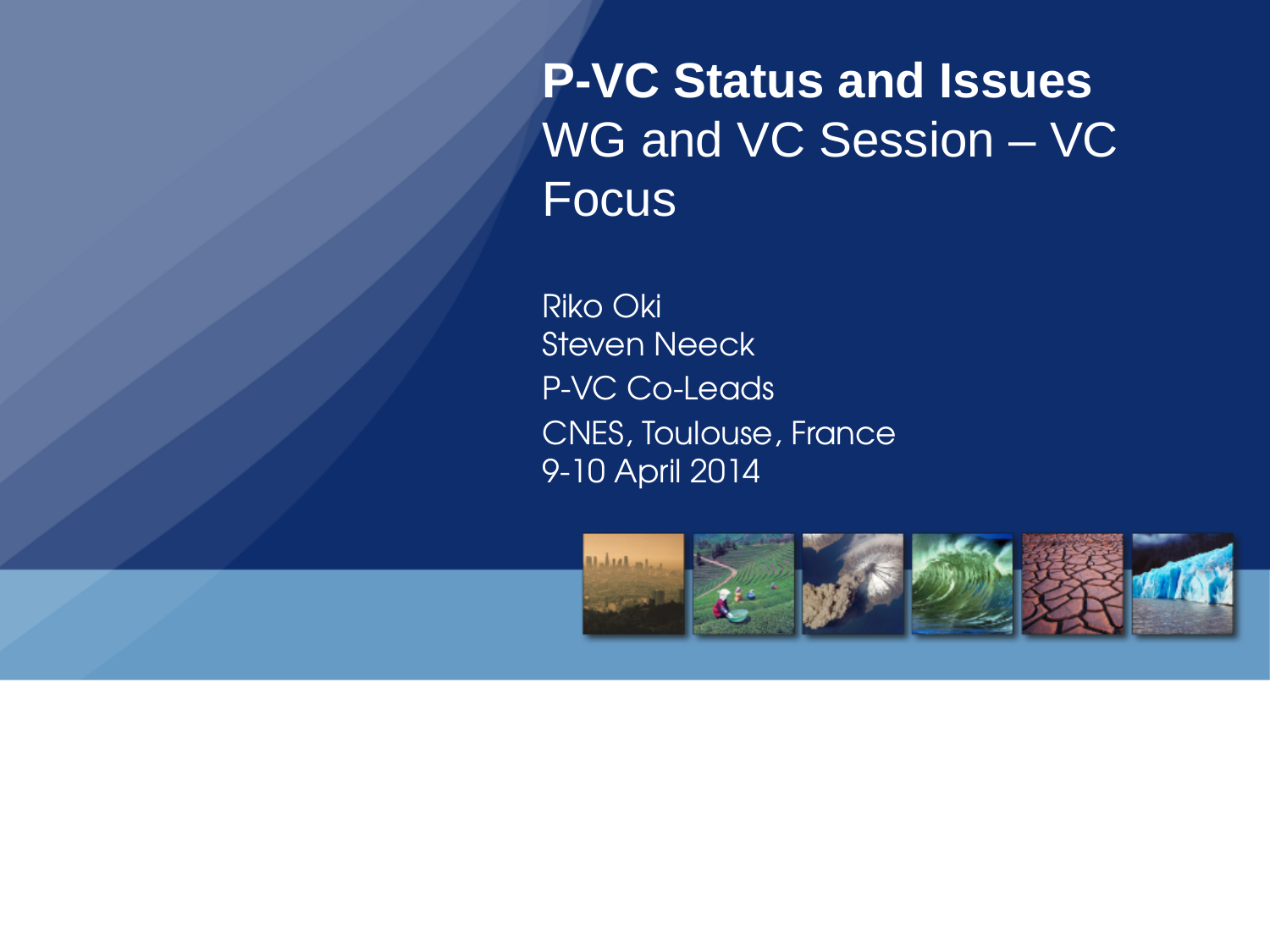

# P-VC Status and Issues WG and VC Session – VC Focus
Riko Oki
Steven Neeck
P-VC Co-Leads
CNES, Toulouse, France
9-10 April 2014